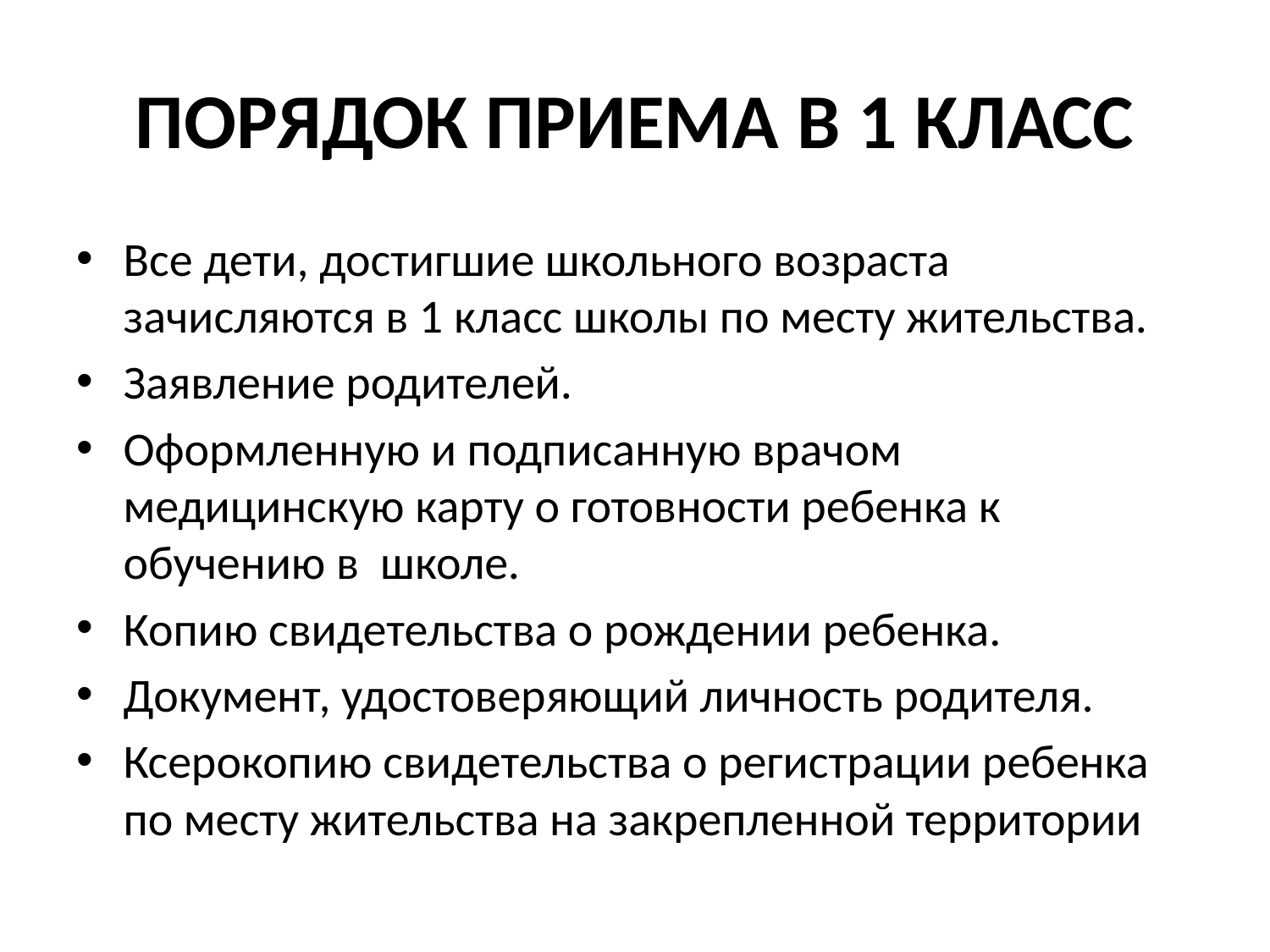

# ПОРЯДОК ПРИЕМА В 1 КЛАСС

Все дети, достигшие школьного возраста  зачисляются в 1 класс школы по месту жительства.
Заявление родителей.
Оформленную и подписанную врачом медицинскую карту о готовности ребенка к обучению в  школе.
Копию свидетельства о рождении ребенка.
Документ, удостоверяющий личность родителя.
Ксерокопию свидетельства о регистрации ребенка по месту жительства на закрепленной территории